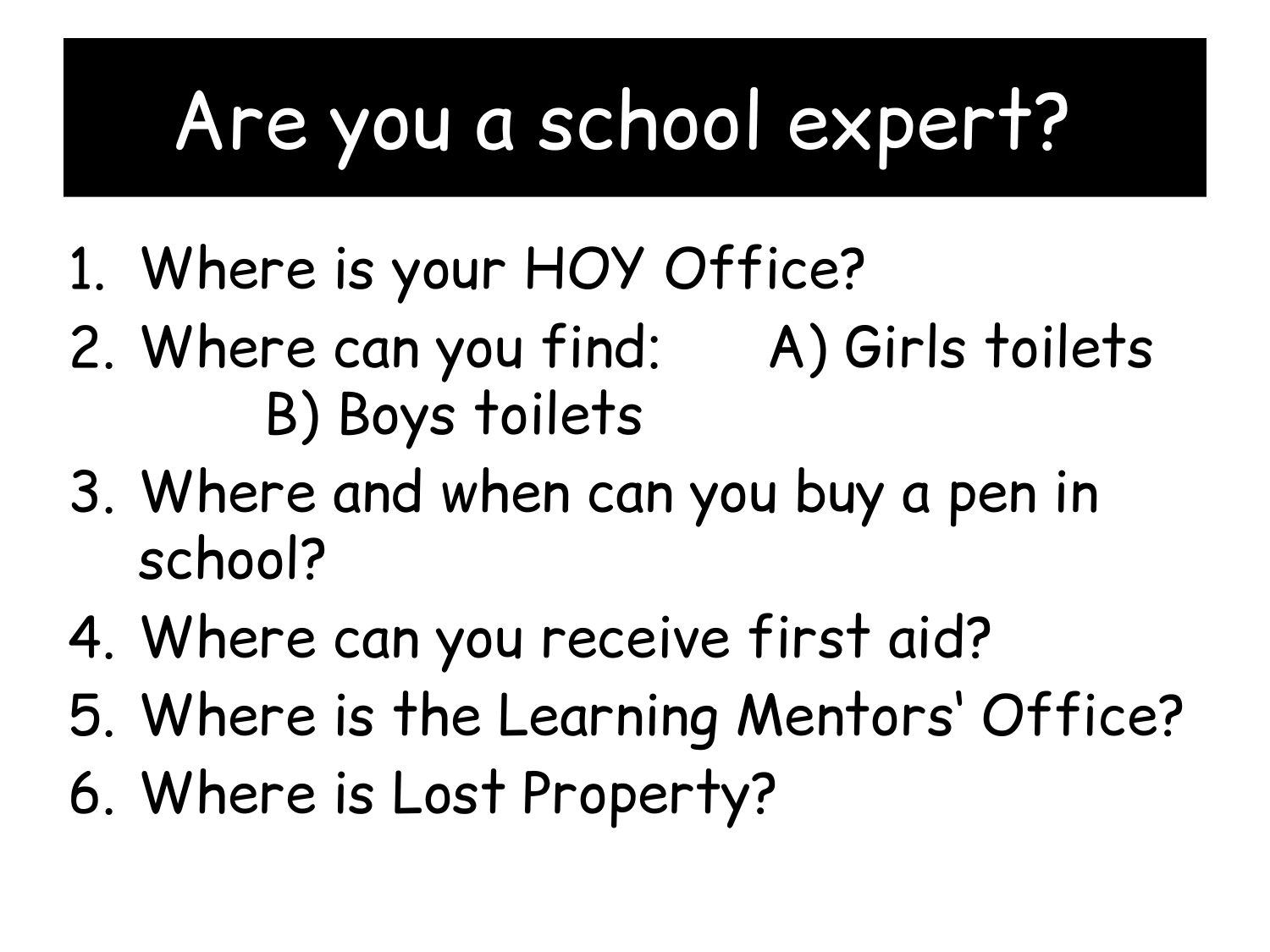

# Are you a school expert?
Where is your HOY Office?
Where can you find: 	A) Girls toilets 						B) Boys toilets
Where and when can you buy a pen in school?
Where can you receive first aid?
Where is the Learning Mentors‘ Office?
Where is Lost Property?